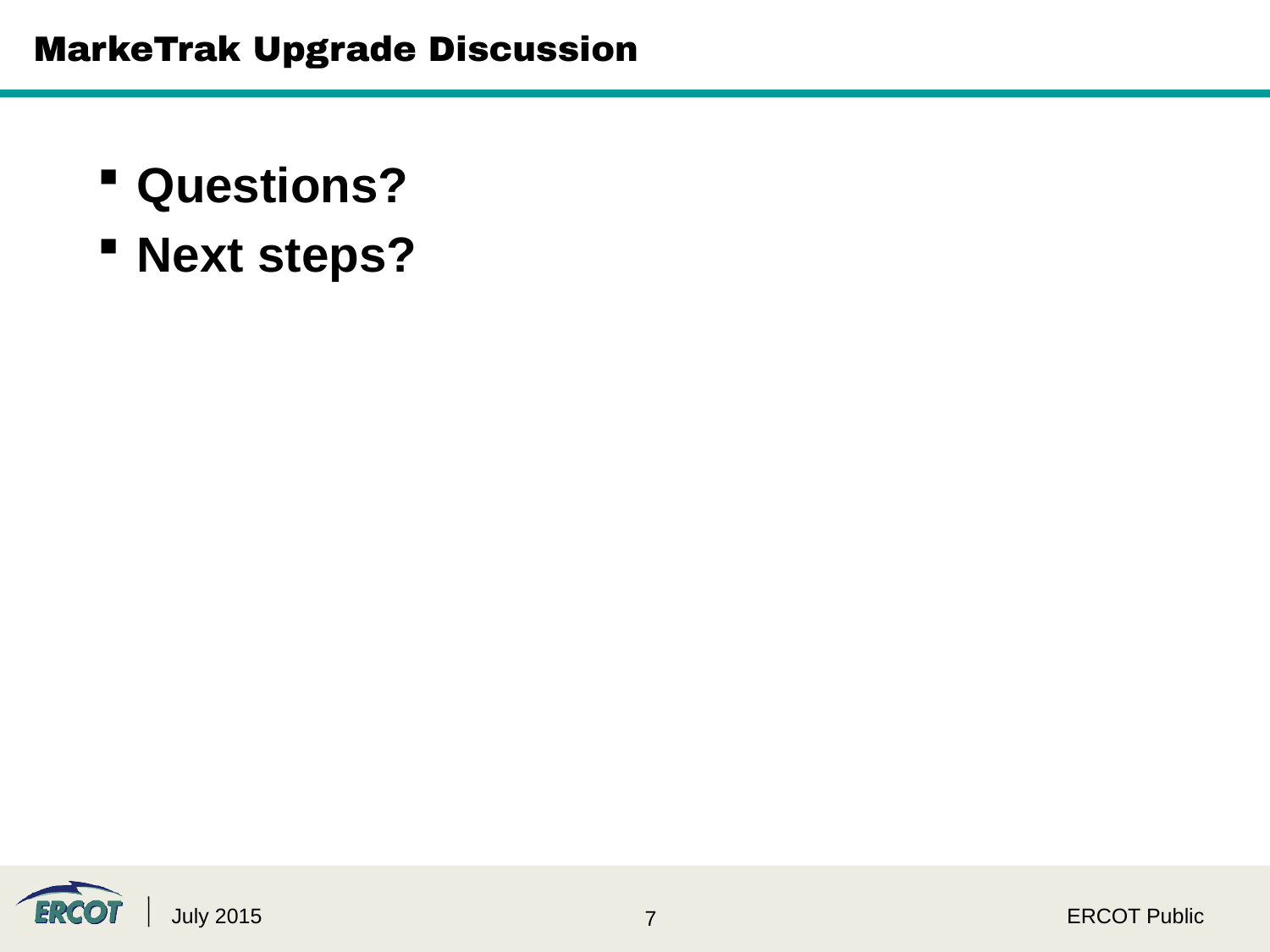

# MarkeTrak Upgrade Discussion

Questions?
Next steps?

July 2015
ERCOT Public